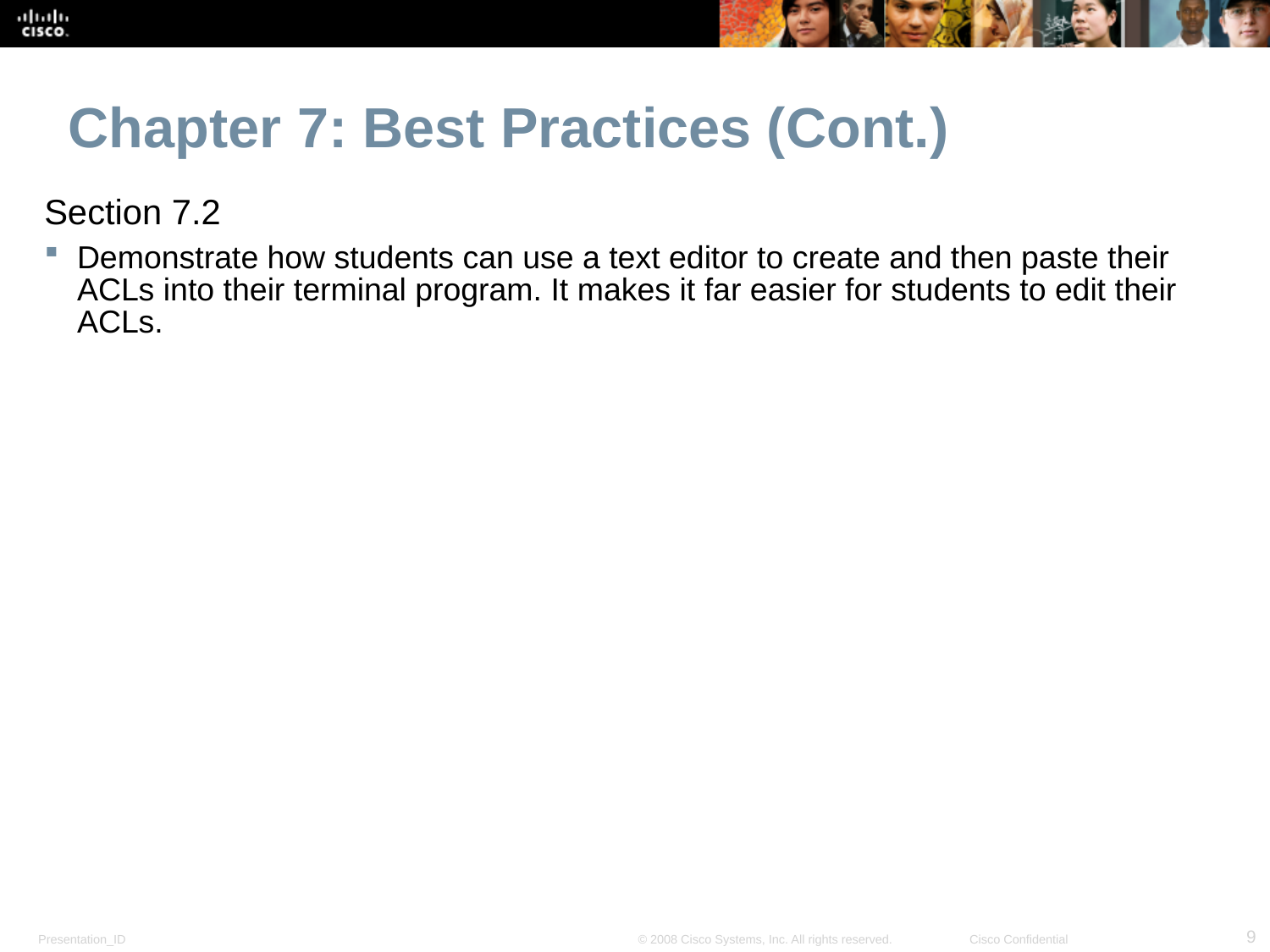

Chapter 7: Best Practices (Cont.)
Section 7.2
Demonstrate how students can use a text editor to create and then paste their ACLs into their terminal program. It makes it far easier for students to edit their ACLs.